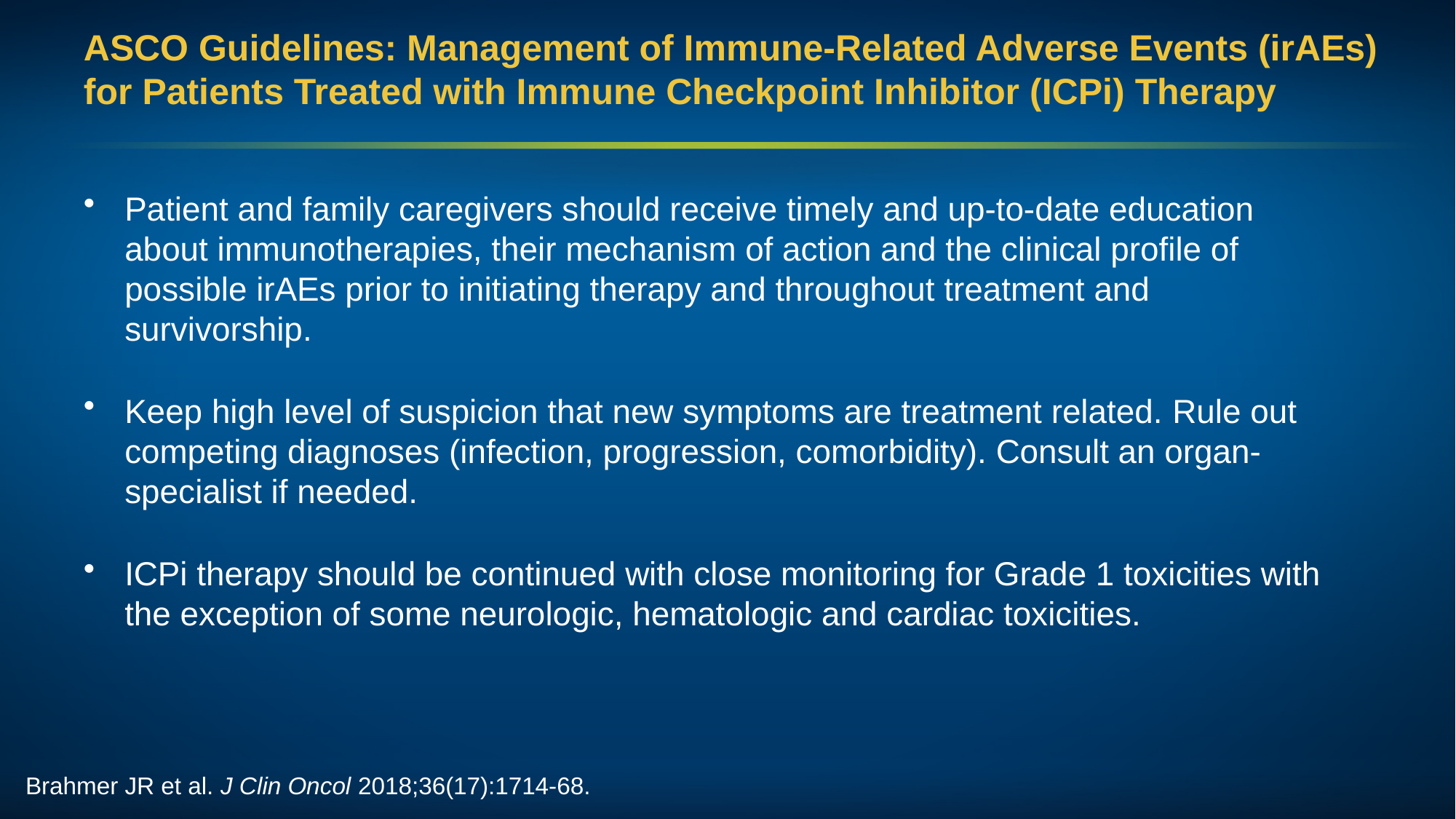

# ASCO Guidelines: Management of Immune-Related Adverse Events (irAEs) for Patients Treated with Immune Checkpoint Inhibitor (ICPi) Therapy
Patient and family caregivers should receive timely and up-to-date education about immunotherapies, their mechanism of action and the clinical profile of possible irAEs prior to initiating therapy and throughout treatment and survivorship.
Keep high level of suspicion that new symptoms are treatment related. Rule out competing diagnoses (infection, progression, comorbidity). Consult an organ-specialist if needed.
ICPi therapy should be continued with close monitoring for Grade 1 toxicities with the exception of some neurologic, hematologic and cardiac toxicities.
Brahmer JR et al. J Clin Oncol 2018;36(17):1714-68.